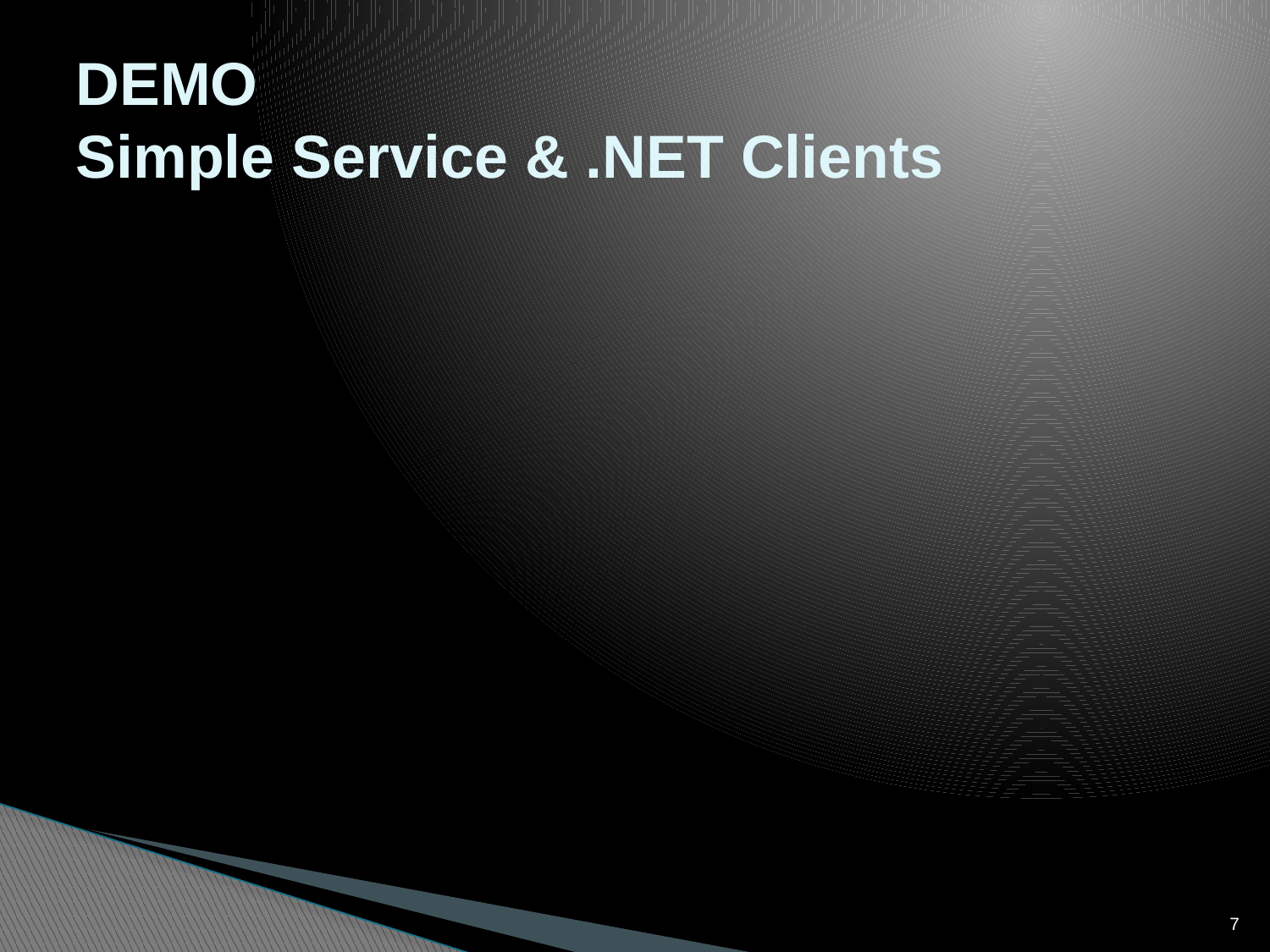

# DEMO Simple Service & .NET Clients
7